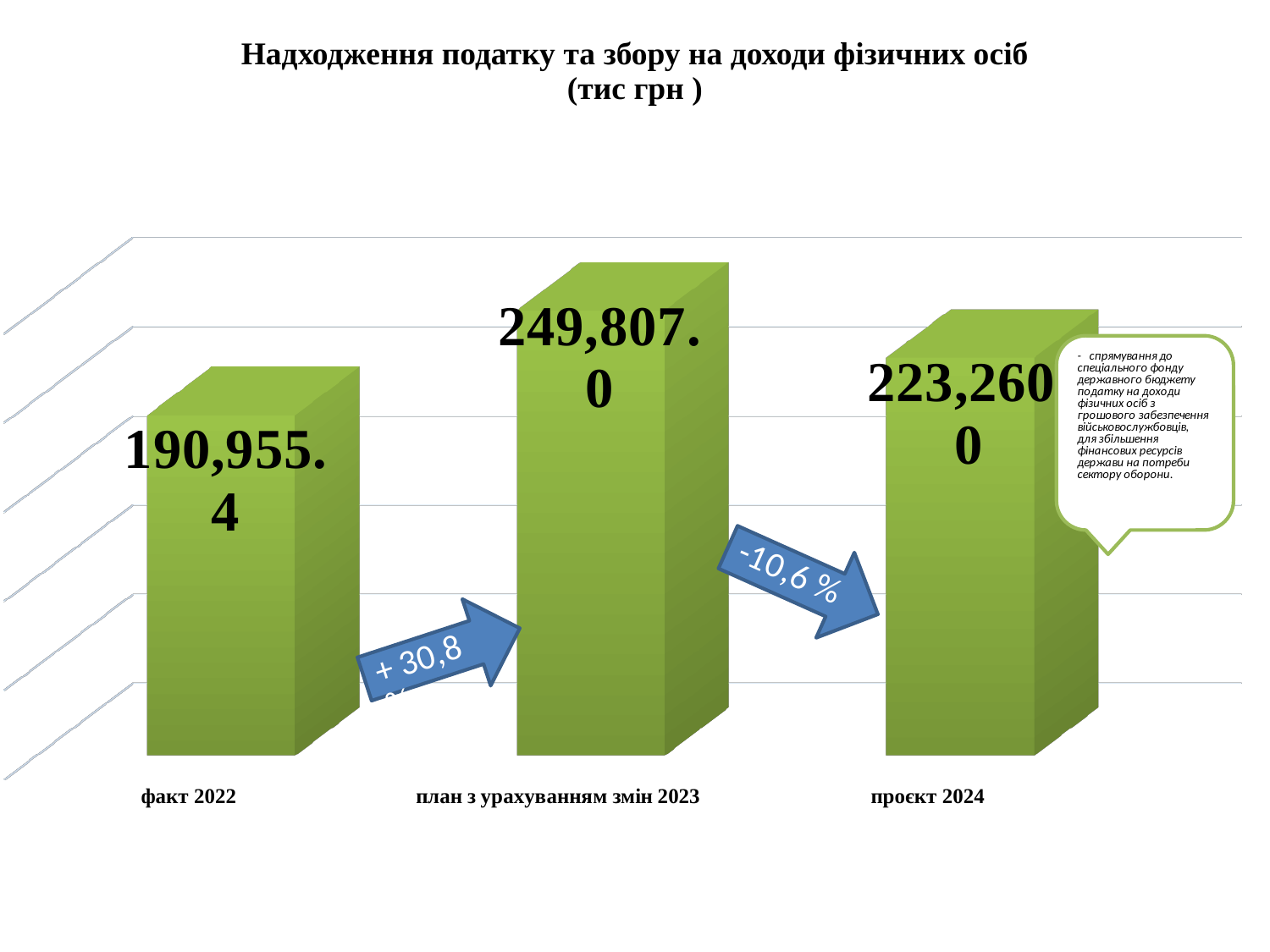

| Надходження податку та збору на доходи фізичних осіб (тис грн ) |  |  |  |  |  |  |  |  |  |  |  |  |  |  |
| --- | --- | --- | --- | --- | --- | --- | --- | --- | --- | --- | --- | --- | --- | --- |
|  |  |  |  |  |  |  |  |  |  |  |  |  |  |  |
|  |  |  |  |  |  |  |  |  |  |  |  |  |  |  |
|  |  |  |  |  |  |  |  |  |  |  |  |  |  |  |
|  |  |  |  |  |  |  |  |  |  |  |  |  |  |  |
|  |  |  |  |  |  |  |  |  |  |  |  |  |  |  |
|  |  |  |  |  |  |  |  |  |  |  |  |  |  |  |
|  |  |  |  |  |  |  |  |  |  |  |  |  |  |  |
|  |  |  |  |  |  |  |  |  |  |  |  |  |  |  |
|  |  |  |  |  |  |  |  |  |  |  |  |  |  |  |
|  |  |  |  |  |  |  |  |  |  |  |  |  |  |  |
|  |  |  |  |  |  |  |  |  |  |  |  |  |  |  |
|  |  |  |  |  |  |  |  |  |  |  |  |  |  |  |
|  |  |  |  |  |  |  |  |  |  |  |  |  |  |  |
|  |  |  |  |  |  |  |  |  |  |  |  |  |  |  |
|  |  |  |  |  |  |  |  |  |  |  |  |  |  |  |
|  |  |  |  |  |  |  |  |  |  |  |  |  |  |  |
|  |  |  |  |  |  |  |  |  |  |  |  |  |  |  |
|  |  |  |  |  |  |  |  |  |  |  |  |  |  |  |
|  |  |  |  |  |  |  |  |  |  |  |  |  |  |  |

[unsupported chart]